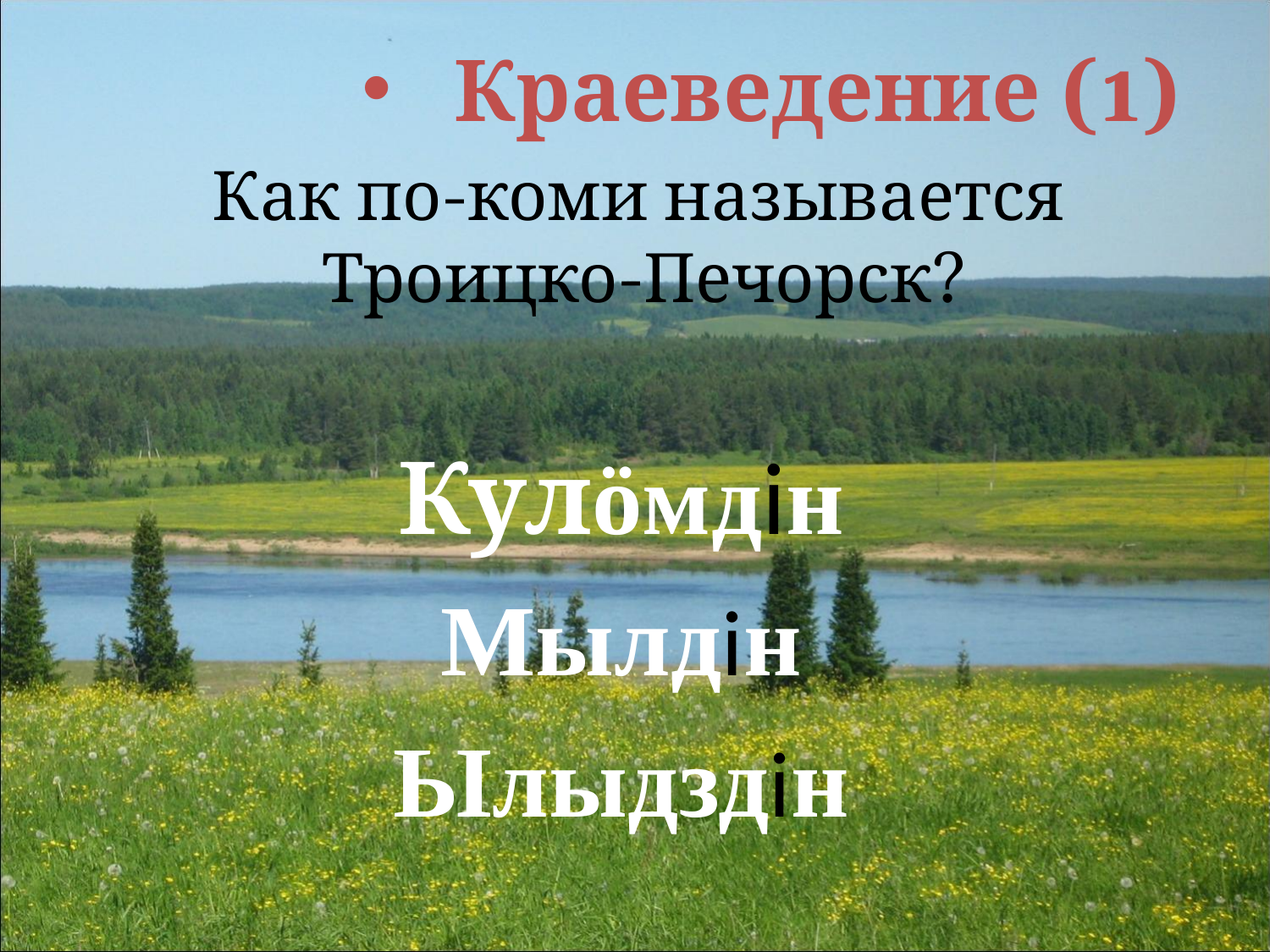

Краеведение (1)
  Как по-коми называется Троицко-Печорск?

Кулöмдін
Мылдін
Ылыдздін